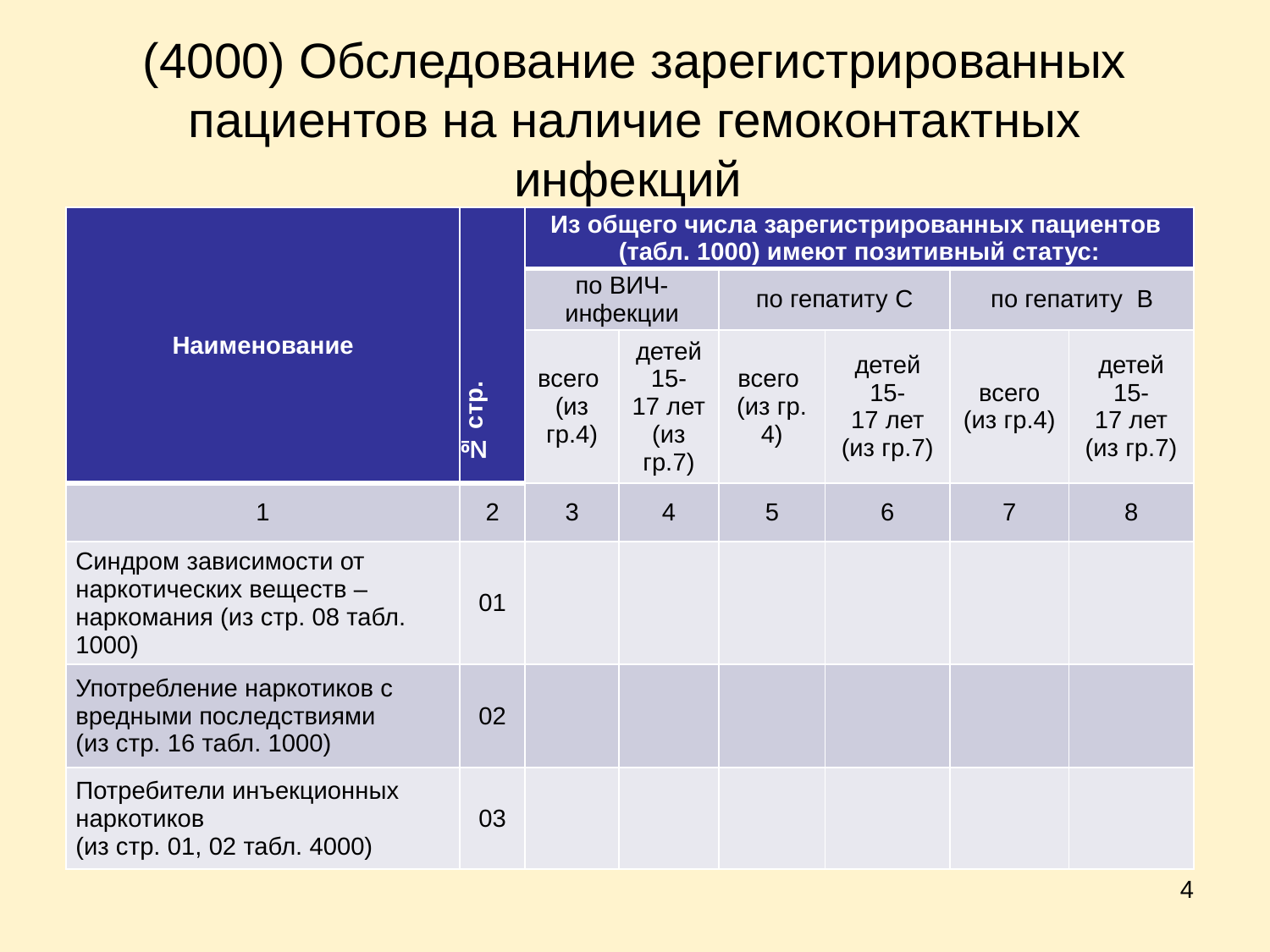

# (4000) Обследование зарегистрированных пациентов на наличие гемоконтактных инфекций
| Наименование | № стр. | Из общего числа зарегистрированных пациентов (табл. 1000) имеют позитивный статус: |  |  |  |  |  |
| --- | --- | --- | --- | --- | --- | --- | --- |
|  |  | по ВИЧ-инфекции |  | по гепатиту C |  | по гепатиту B |  |
|  |  | всего (из гр.4) | детей 15-17 лет (из гр.7) | всего (из гр. 4) | детей 15-17 лет (из гр.7) | всего (из гр.4) | детей 15-17 лет (из гр.7) |
| 1 | 2 | 3 | 4 | 5 | 6 | 7 | 8 |
| Синдром зависимости от наркотических веществ – наркомания (из стр. 08 табл. 1000) | 01 |  |  |  |  |  |  |
| Употребление наркотиков с вредными последствиями (из стр. 16 табл. 1000) | 02 |  |  |  |  |  |  |
| Потребители инъекционных наркотиков (из стр. 01, 02 табл. 4000) | 03 |  |  |  |  |  |  |
4